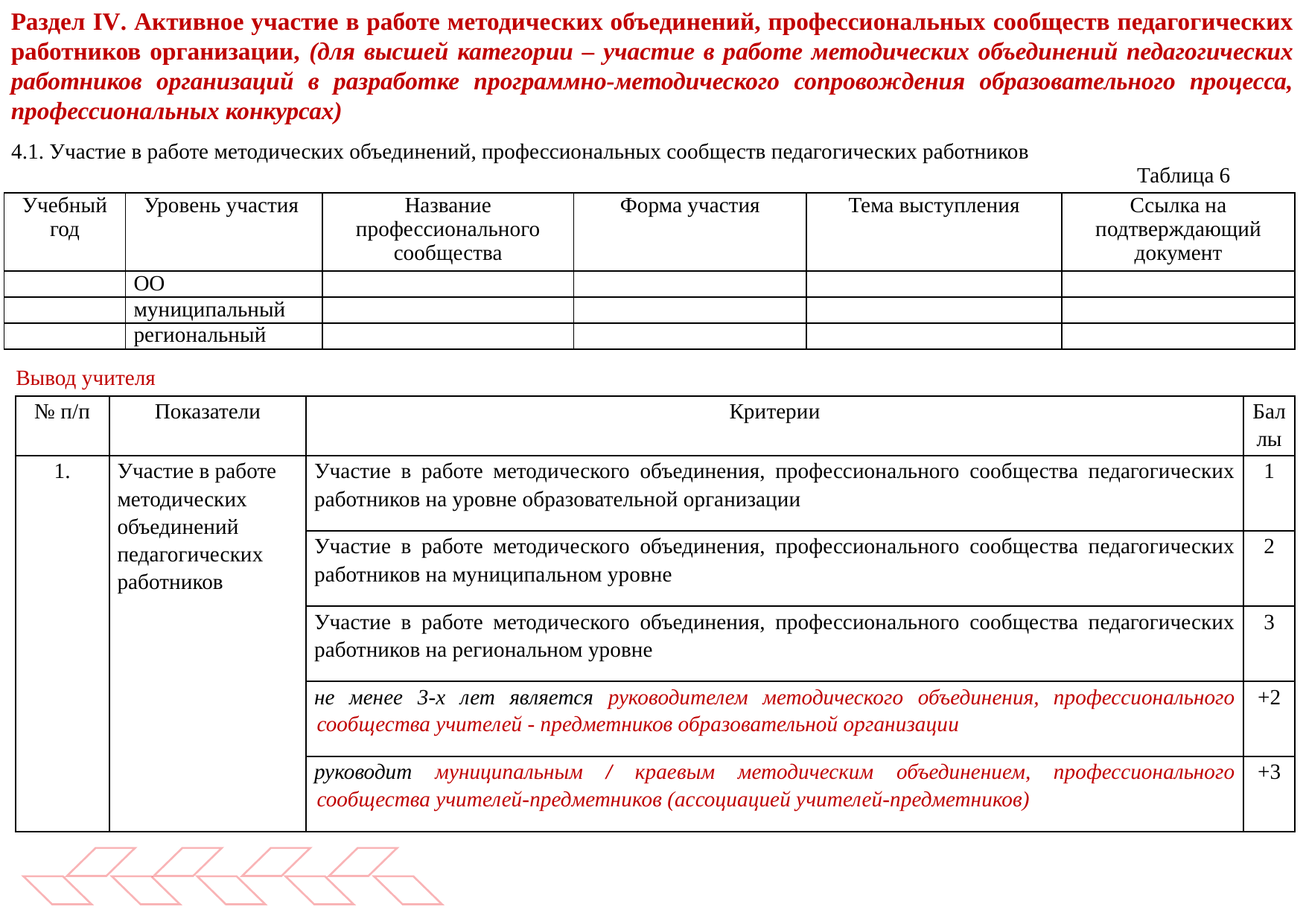

Раздел IV. Активноe участие в работе методических объединений, профессиональных сообществ педагогических работников организации, (для высшей категории – участие в работе методических объединений педагогических работников организаций в разработке программно-методического сопровождения образовательного процесса, профессиональных конкурсах)
4.1. Участие в работе методических объединений, профессиональных сообществ педагогических работников
Таблица 6
| Учебный год | Уровень участия | Название профессионального сообщества | Форма участия | Тема выступления | Ссылка на подтверждающий документ |
| --- | --- | --- | --- | --- | --- |
|  | ОО |  |  |  |  |
|  | муниципальный |  |  |  |  |
|  | региональный |  |  |  |  |
Вывод учителя
| № п/п | Показатели | Критерии | Баллы |
| --- | --- | --- | --- |
| 1. | Участие в работе методических объединений педагогических работников | Участие в работе методического объединения, профессионального сообщества педагогических работников на уровне образовательной организации | 1 |
|  |  | Участие в работе методического объединения, профессионального сообщества педагогических работников на муниципальном уровне | 2 |
|  |  | Участие в работе методического объединения, профессионального сообщества педагогических работников на региональном уровне | 3 |
|  |  | не менее 3-х лет является руководителем методического объединения, профессионального сообщества учителей - предметников образовательной организации | +2 |
|  |  | руководит муниципальным / краевым методическим объединением, профессионального сообщества учителей-предметников (ассоциацией учителей-предметников) | +3 |